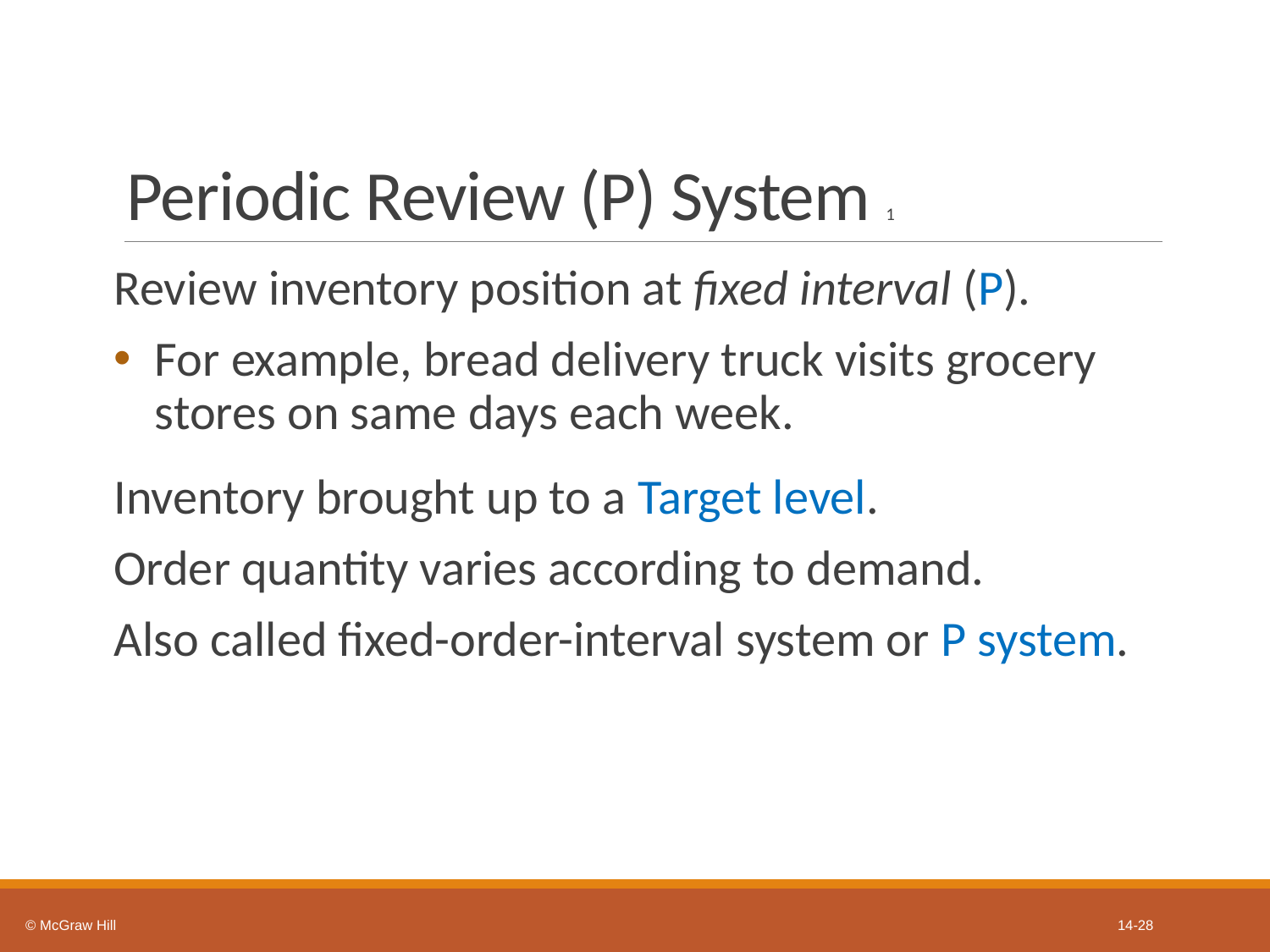

# Periodic Review (P) System 1
Review inventory position at fixed interval (P).
For example, bread delivery truck visits grocery stores on same days each week.
Inventory brought up to a Target level.
Order quantity varies according to demand.
Also called fixed-order-interval system or P system.